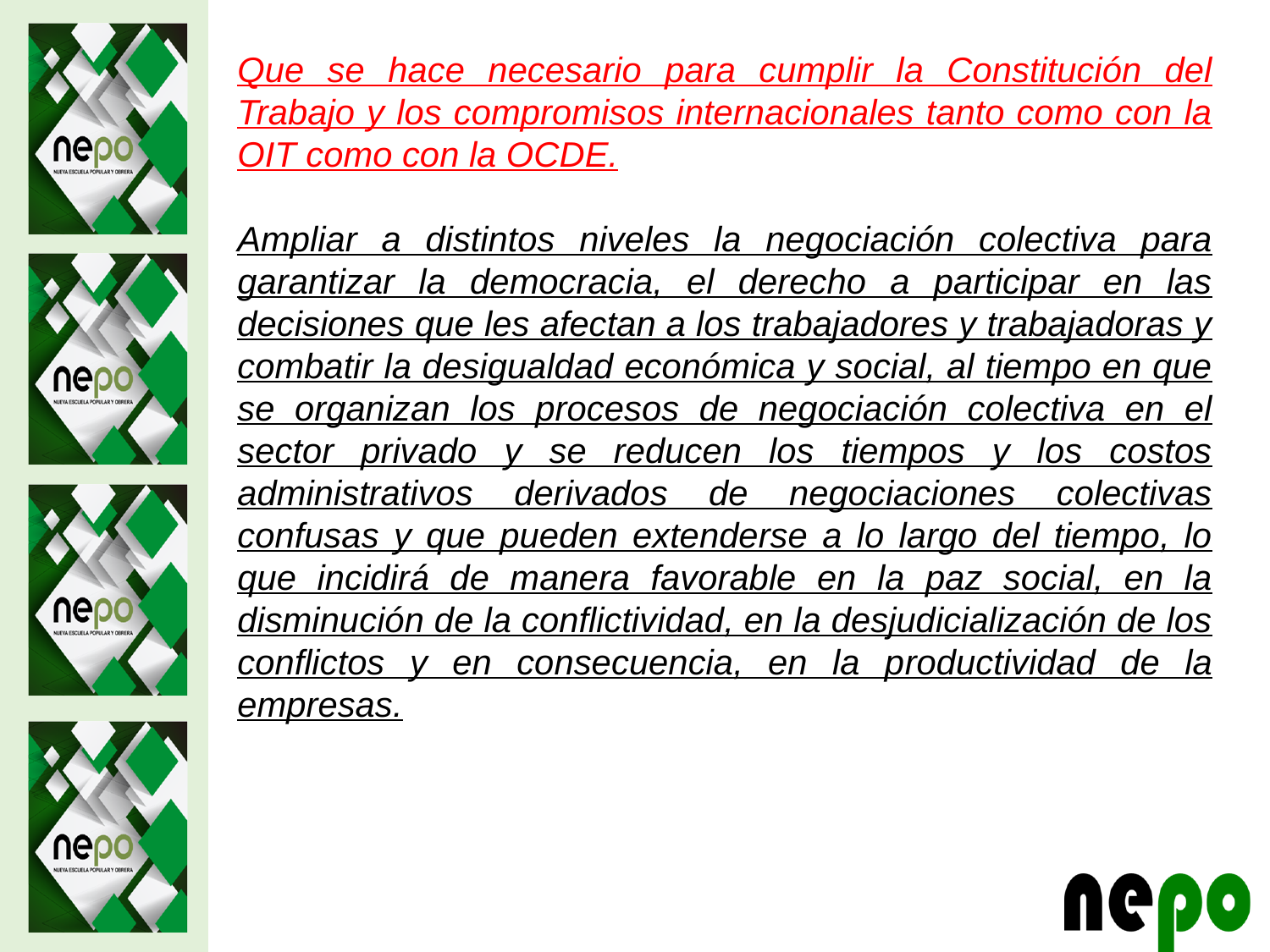

Que se hace necesario para cumplir la Constitución del Trabajo y los compromisos internacionales tanto como con la OIT como con la OCDE.

Ampliar a distintos niveles la negociación colectiva para garantizar la democracia, el derecho a participar en las decisiones que les afectan a los trabajadores y trabajadoras y combatir la desigualdad económica y social, al tiempo en que se organizan los procesos de negociación colectiva en el sector privado y se reducen los tiempos y los costos administrativos derivados de negociaciones colectivas confusas y que pueden extenderse a lo largo del tiempo, lo que incidirá de manera favorable en la paz social, en la disminución de la conflictividad, en la desjudicialización de los conflictos y en consecuencia, en la productividad de la empresas.